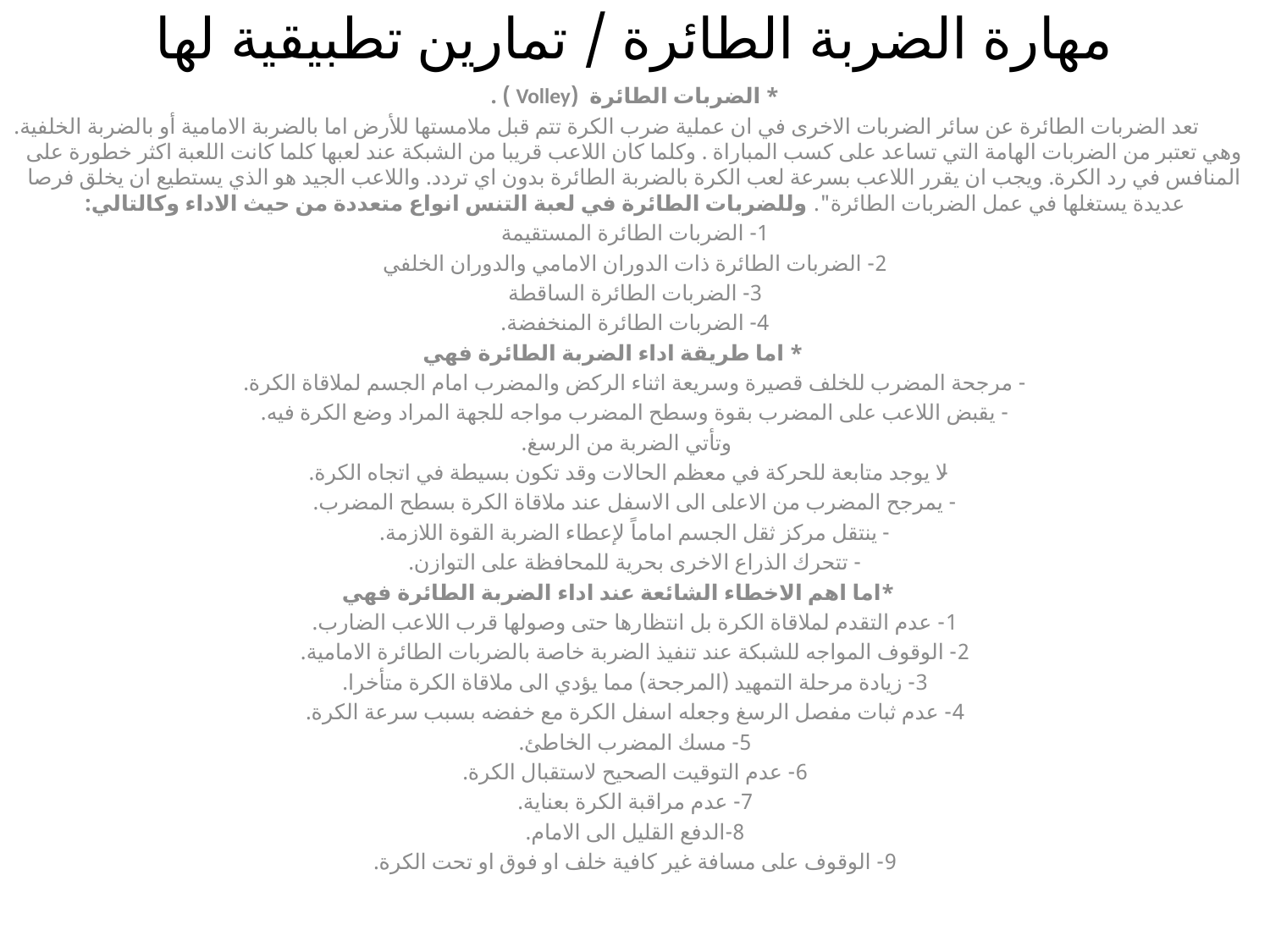

# مهارة الضربة الطائرة / تمارين تطبيقية لها
* الضربات الطائرة  (Volley ) .
          تعد الضربات الطائرة عن سائر الضربات الاخرى في ان عملية ضرب الكرة تتم قبل ملامستها للأرض اما بالضربة الامامية أو بالضربة الخلفية. وهي تعتبر من الضربات الهامة التي تساعد على كسب المباراة . وكلما كان اللاعب قريبا من الشبكة عند لعبها كلما كانت اللعبة اكثر خطورة على المنافس في رد الكرة. ويجب ان يقرر اللاعب بسرعة لعب الكرة بالضربة الطائرة بدون اي تردد. واللاعب الجيد هو الذي يستطيع ان يخلق فرصا عديدة يستغلها في عمل الضربات الطائرة". وللضربات الطائرة في لعبة التنس انواع متعددة من حيث الاداء وكالتالي:
1- الضربات الطائرة المستقيمة
2- الضربات الطائرة ذات الدوران الامامي والدوران الخلفي
3- الضربات الطائرة الساقطة
4- الضربات الطائرة المنخفضة.
        * اما طريقة اداء الضربة الطائرة فهي
- مرجحة المضرب للخلف قصيرة وسريعة اثناء الركض والمضرب امام الجسم لملاقاة الكرة.
- يقبض اللاعب على المضرب بقوة وسطح المضرب مواجه للجهة المراد وضع الكرة فيه.
   وتأتي الضربة من الرسغ.
- لا يوجد متابعة للحركة في معظم الحالات وقد تكون بسيطة في اتجاه الكرة.
- يمرجح المضرب من الاعلى الى الاسفل عند ملاقاة الكرة بسطح المضرب.
- ينتقل مركز ثقل الجسم اماماً لإعطاء الضربة القوة اللازمة.
- تتحرك الذراع الاخرى بحرية للمحافظة على التوازن.
      *اما اهم الاخطاء الشائعة عند اداء الضربة الطائرة فهي
1- عدم التقدم لملاقاة الكرة بل انتظارها حتى وصولها قرب اللاعب الضارب.
2- الوقوف المواجه للشبكة عند تنفيذ الضربة خاصة بالضربات الطائرة الامامية.
3- زيادة مرحلة التمهيد (المرجحة) مما يؤدي الى ملاقاة الكرة متأخرا.
4- عدم ثبات مفصل الرسغ وجعله اسفل الكرة مع خفضه بسبب سرعة الكرة.
5- مسك المضرب الخاطئ.
6- عدم التوقيت الصحيح لاستقبال الكرة.
7- عدم مراقبة الكرة بعناية.
8-الدفع القليل الى الامام.
9- الوقوف على مسافة غير كافية خلف او فوق او تحت الكرة.